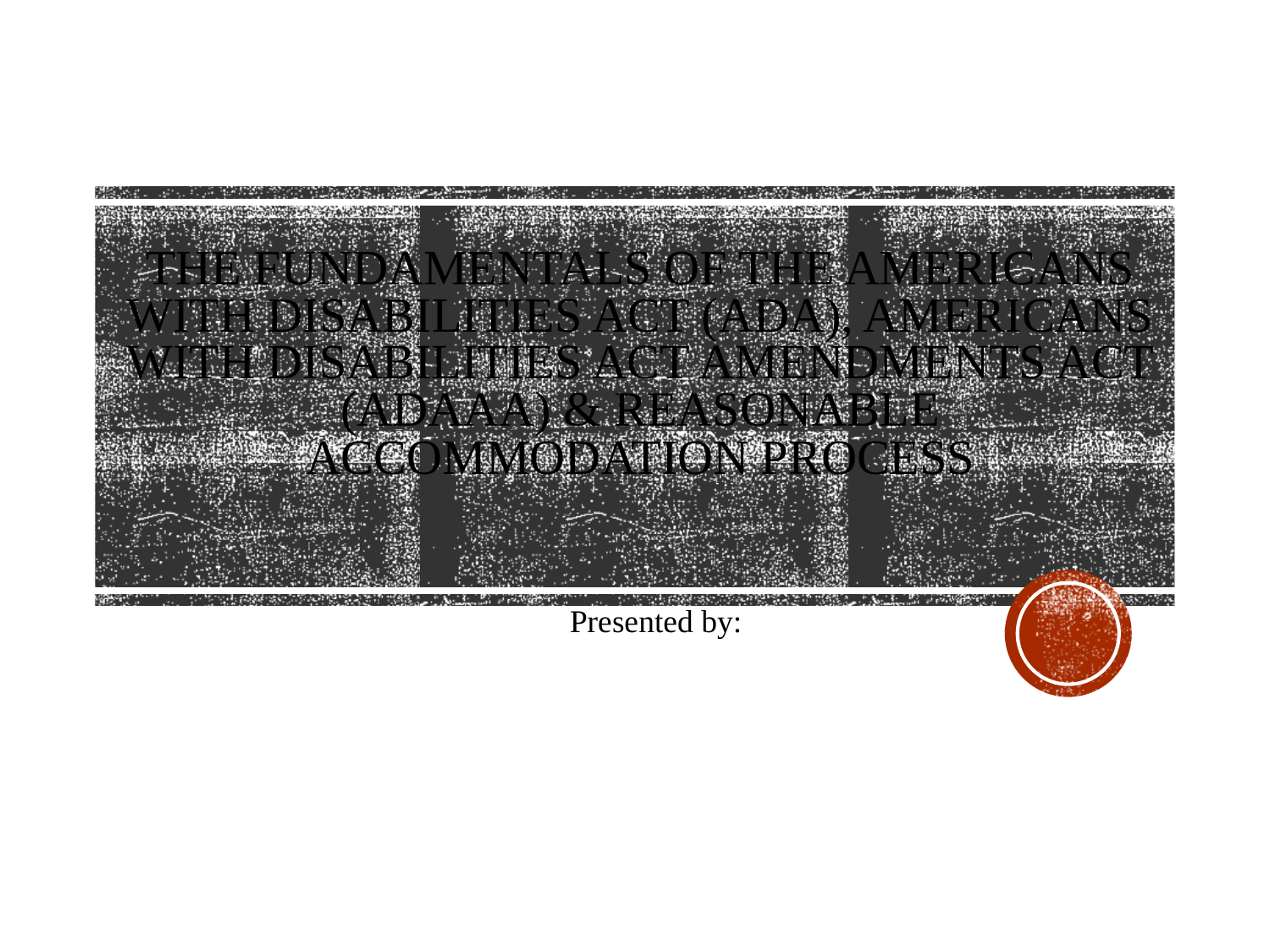

# The Fundamentals of the Americans with Disabilities Act (ADA), Americans with Disabilities Act Amendments Act (ADAAA) & Reasonable Accommodation Process

Presented by: